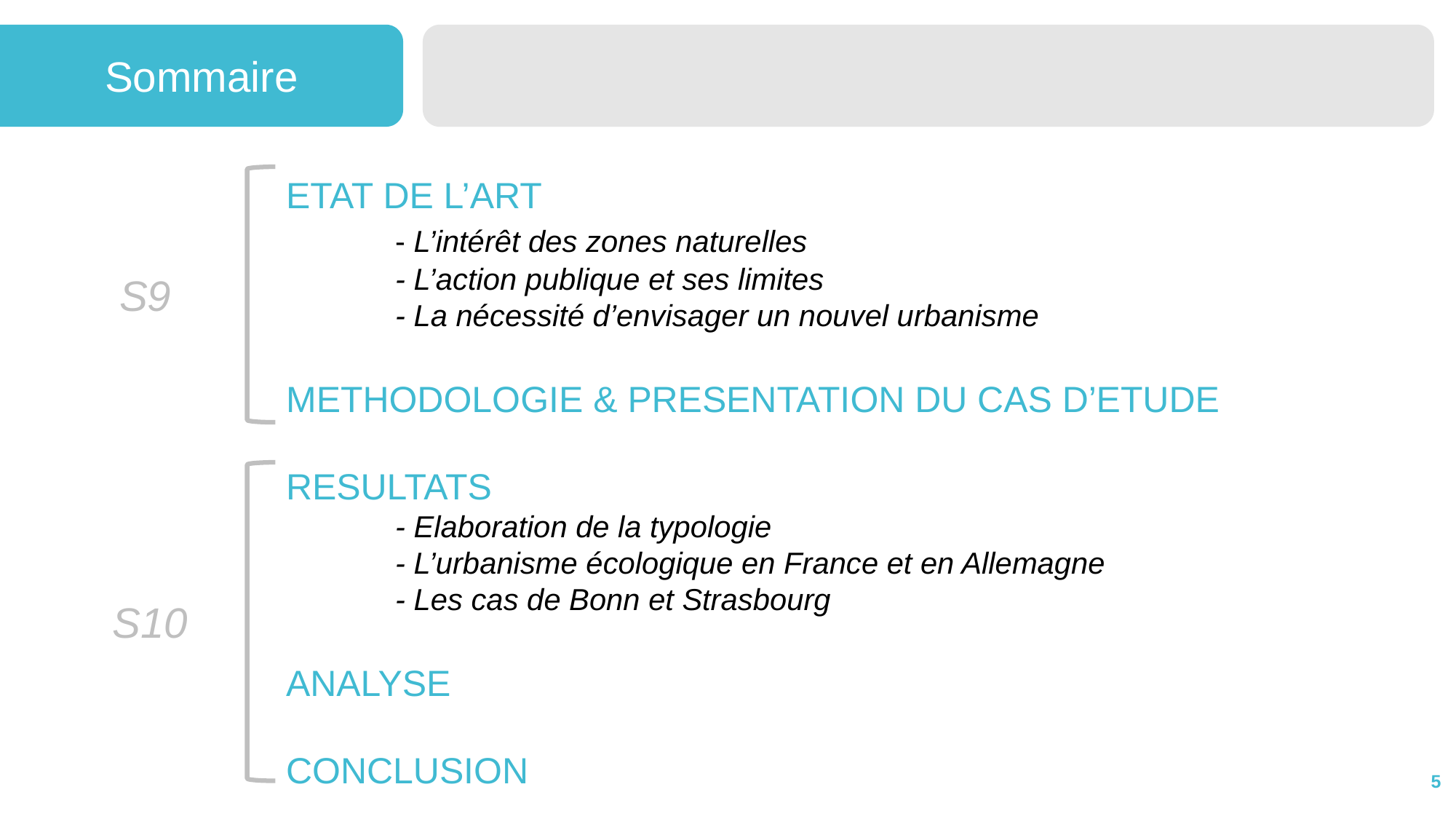

Sommaire

ETAT DE L’ART
	- L’intérêt des zones naturelles
	- L’action publique et ses limites
	- La nécessité d’envisager un nouvel urbanisme

METHODOLOGIE & PRESENTATION DU CAS D’ETUDE

RESULTATS
	- Elaboration de la typologie
	- L’urbanisme écologique en France et en Allemagne
	- Les cas de Bonn et Strasbourg

ANALYSE

CONCLUSION
S9

S10
5